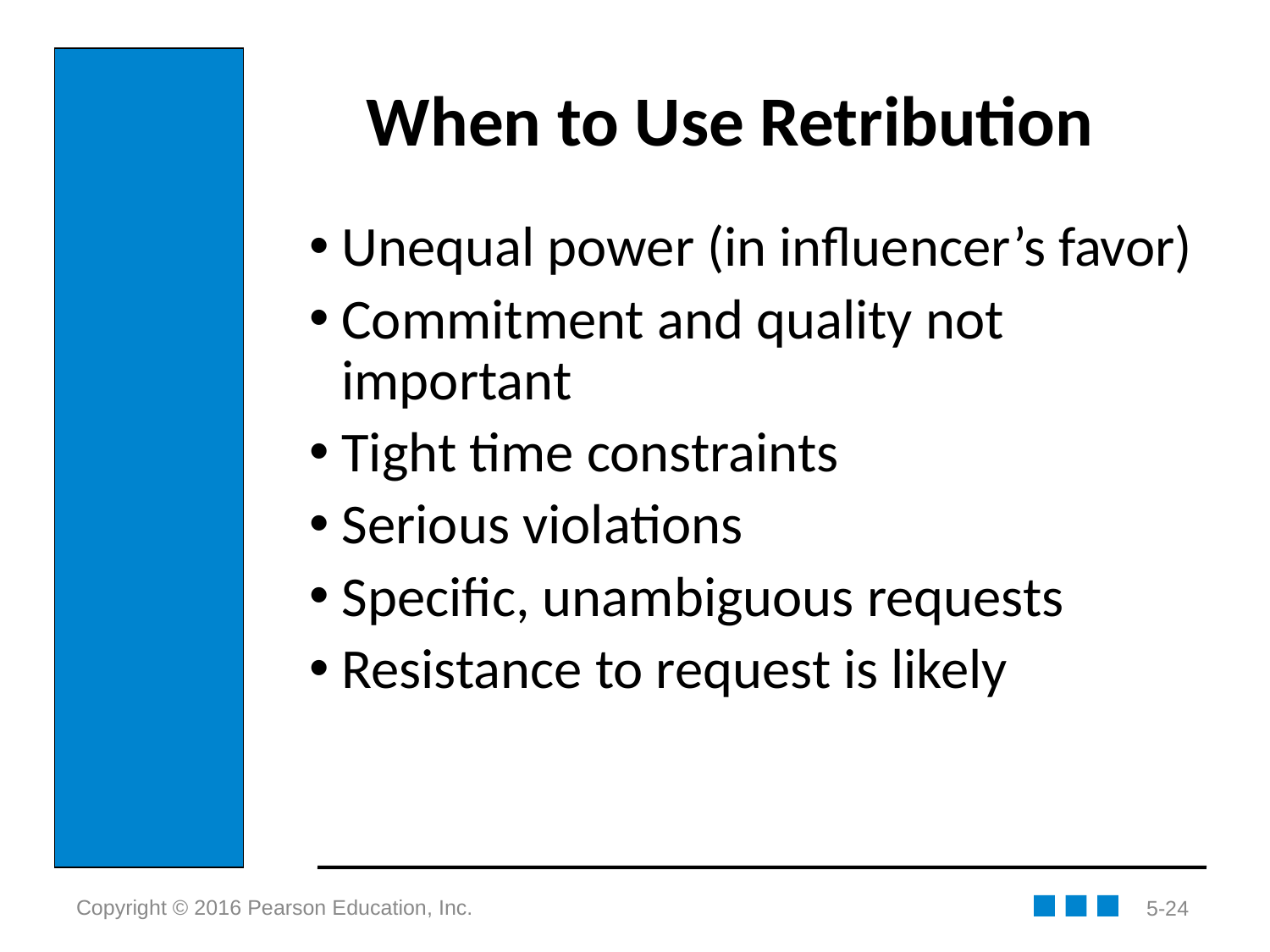

# When to Use Retribution

Unequal power (in influencer’s favor)
Commitment and quality not important
Tight time constraints
Serious violations
Specific, unambiguous requests
Resistance to request is likely

5-24
Copyright © 2016 Pearson Education, Inc.